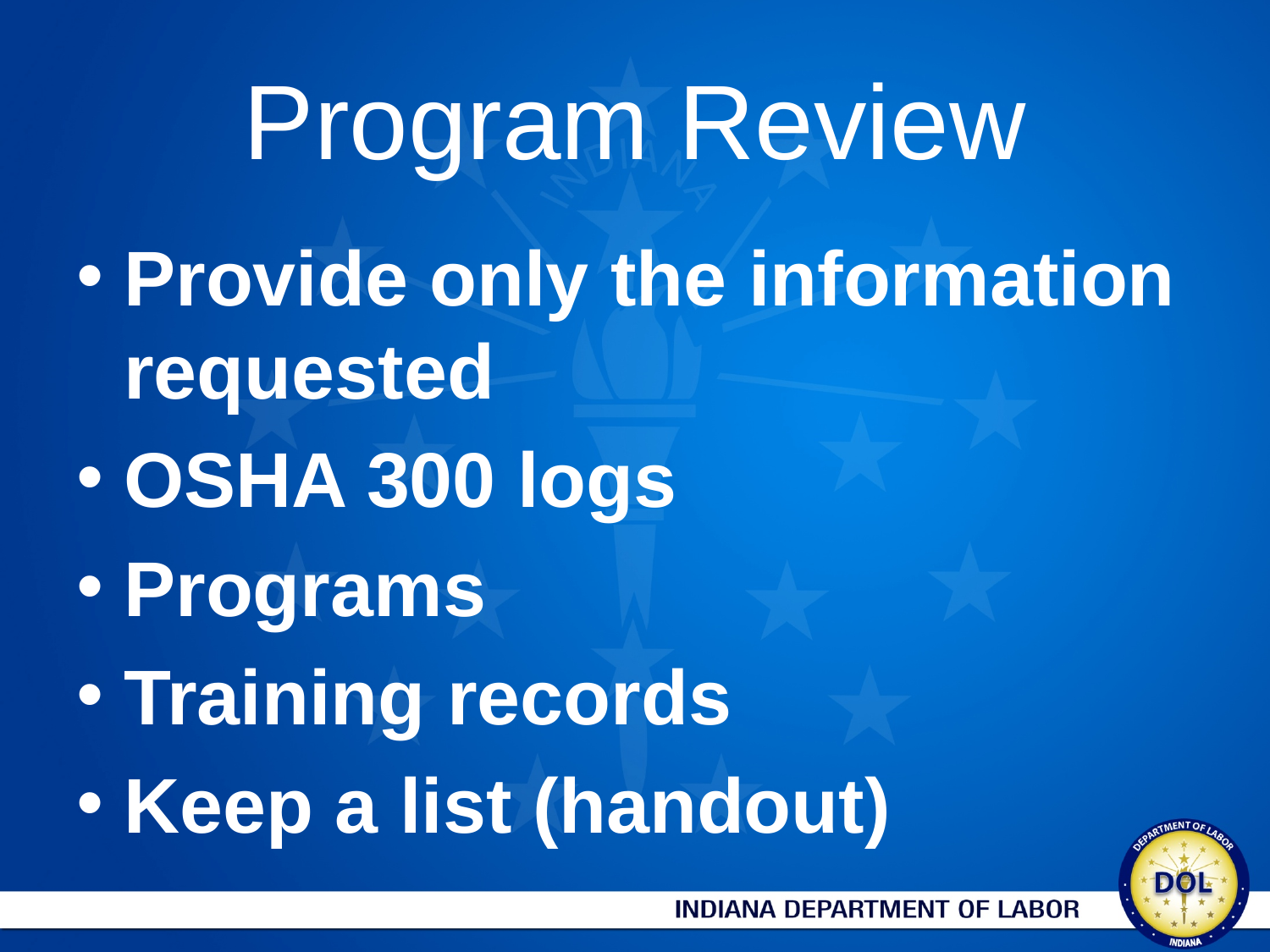

# Program Review
Provide only the information requested
OSHA 300 logs
Programs
Training records
Keep a list (handout)